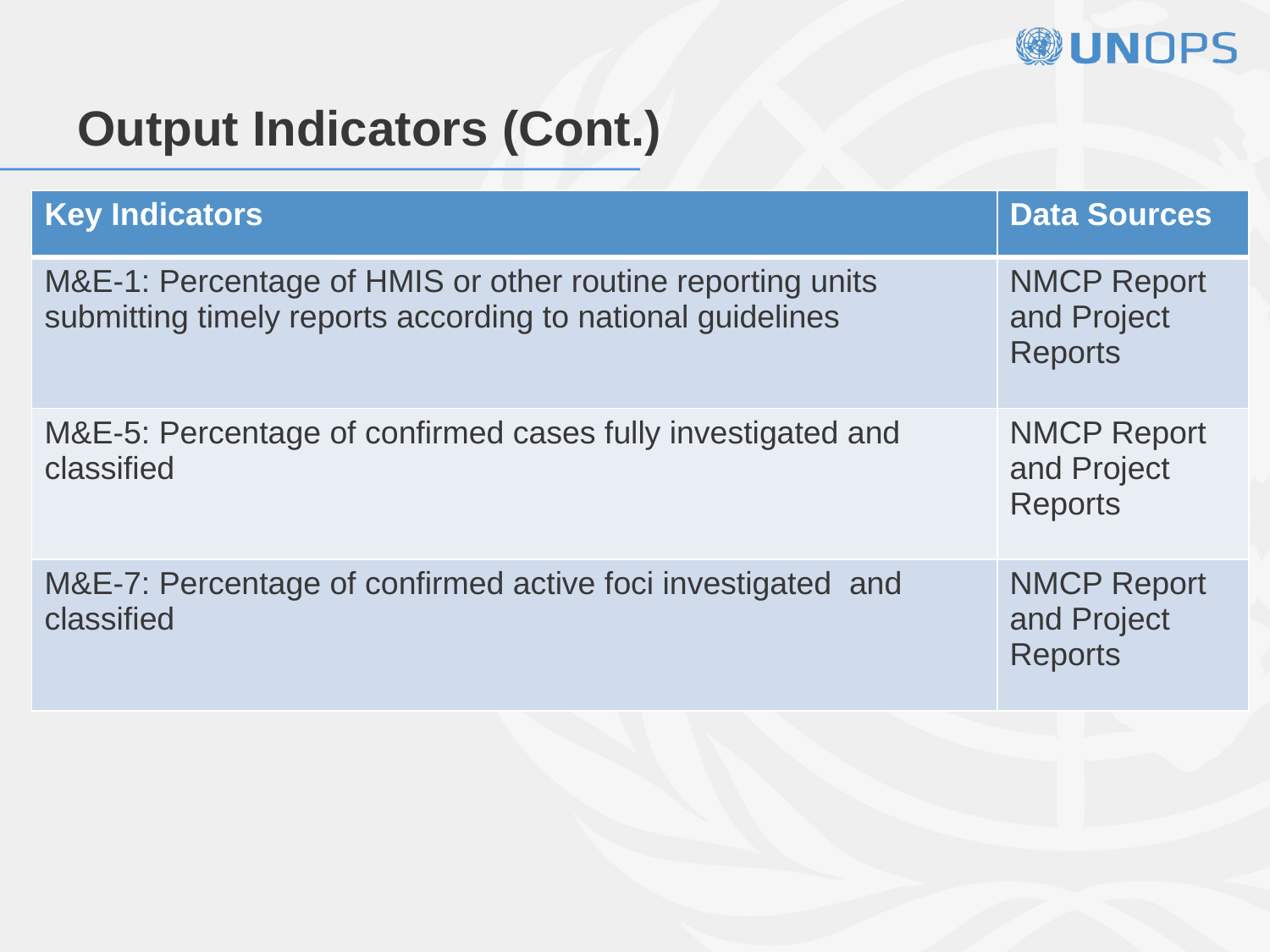

# Output Indicators (Cont.)
| Key Indicators | Data Sources |
| --- | --- |
| M&E-1: Percentage of HMIS or other routine reporting units submitting timely reports according to national guidelines | NMCP Report and Project Reports |
| M&E-5: Percentage of confirmed cases fully investigated and classified | NMCP Report and Project Reports |
| M&E-7: Percentage of confirmed active foci investigated and classified | NMCP Report and Project Reports |